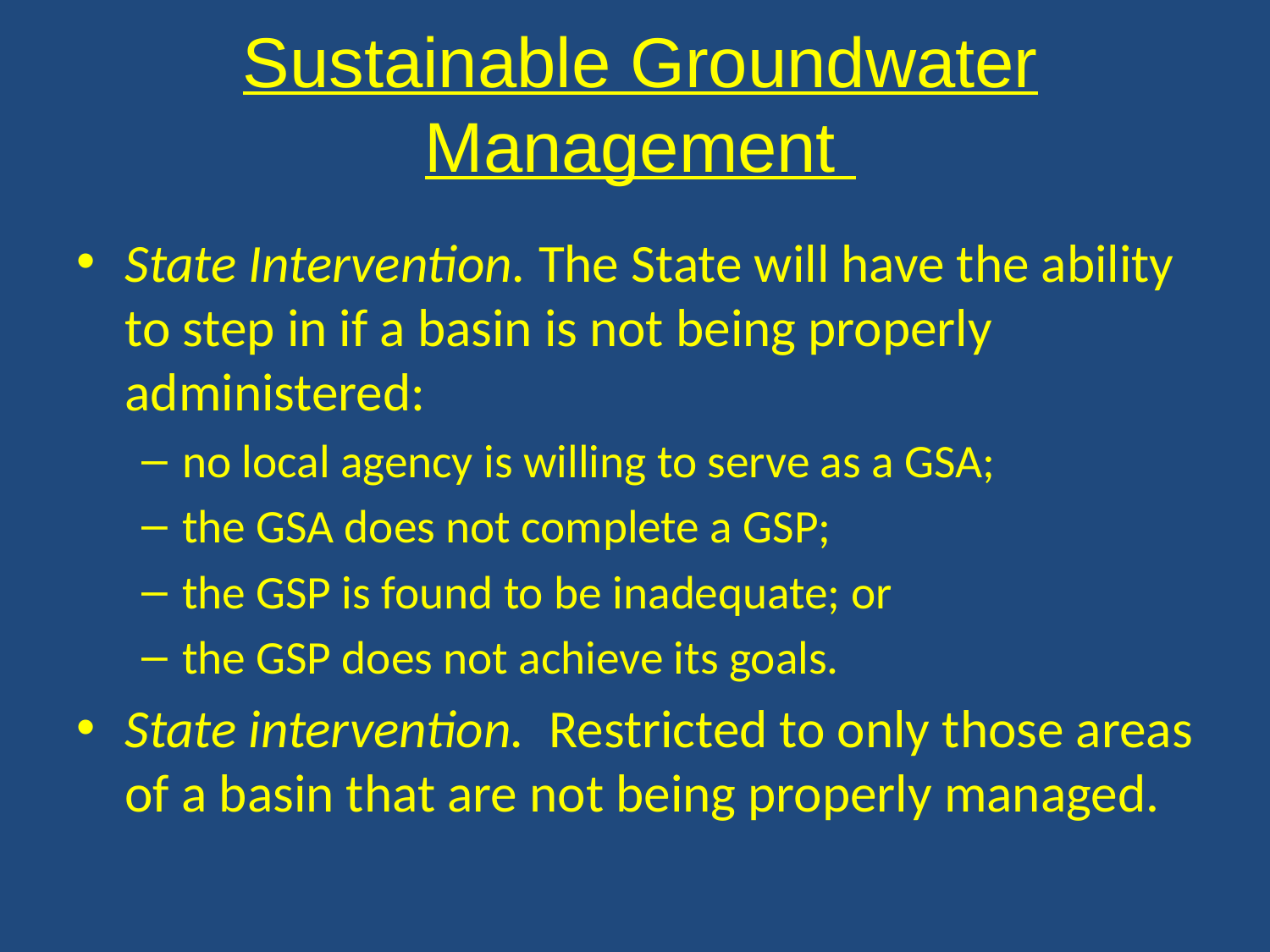

Sustainable Groundwater Management
#
State Intervention. The State will have the ability to step in if a basin is not being properly administered:
no local agency is willing to serve as a GSA;
the GSA does not complete a GSP;
the GSP is found to be inadequate; or
the GSP does not achieve its goals.
State intervention.  Restricted to only those areas of a basin that are not being properly managed.